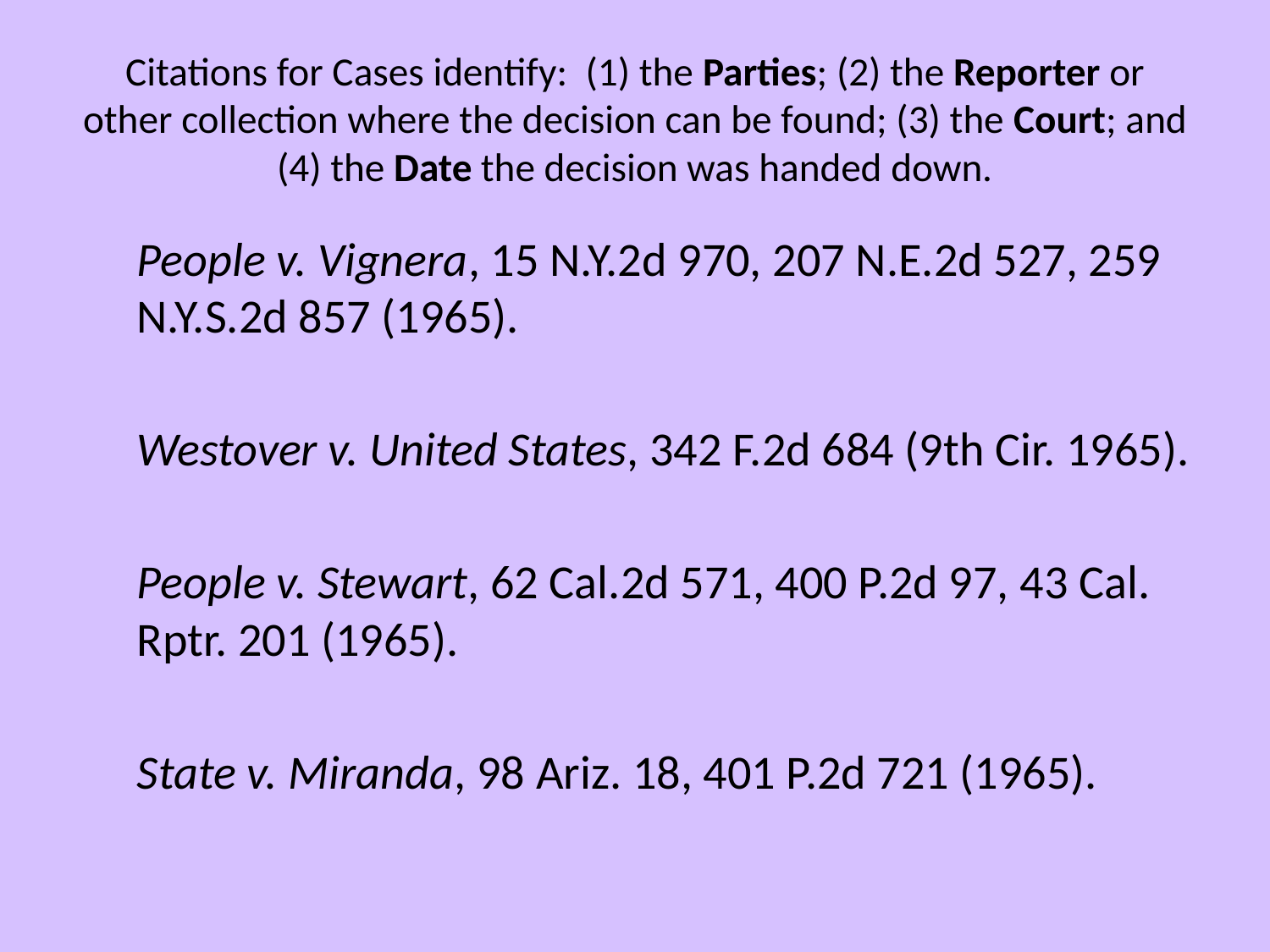

# Citations for Cases identify:  (1) the Parties; (2) the Reporter or other collection where the decision can be found; (3) the Court; and (4) the Date the decision was handed down.
People v. Vignera, 15 N.Y.2d 970, 207 N.E.2d 527, 259 N.Y.S.2d 857 (1965).

Westover v. United States, 342 F.2d 684 (9th Cir. 1965).

People v. Stewart, 62 Cal.2d 571, 400 P.2d 97, 43 Cal. Rptr. 201 (1965).

State v. Miranda, 98 Ariz. 18, 401 P.2d 721 (1965).